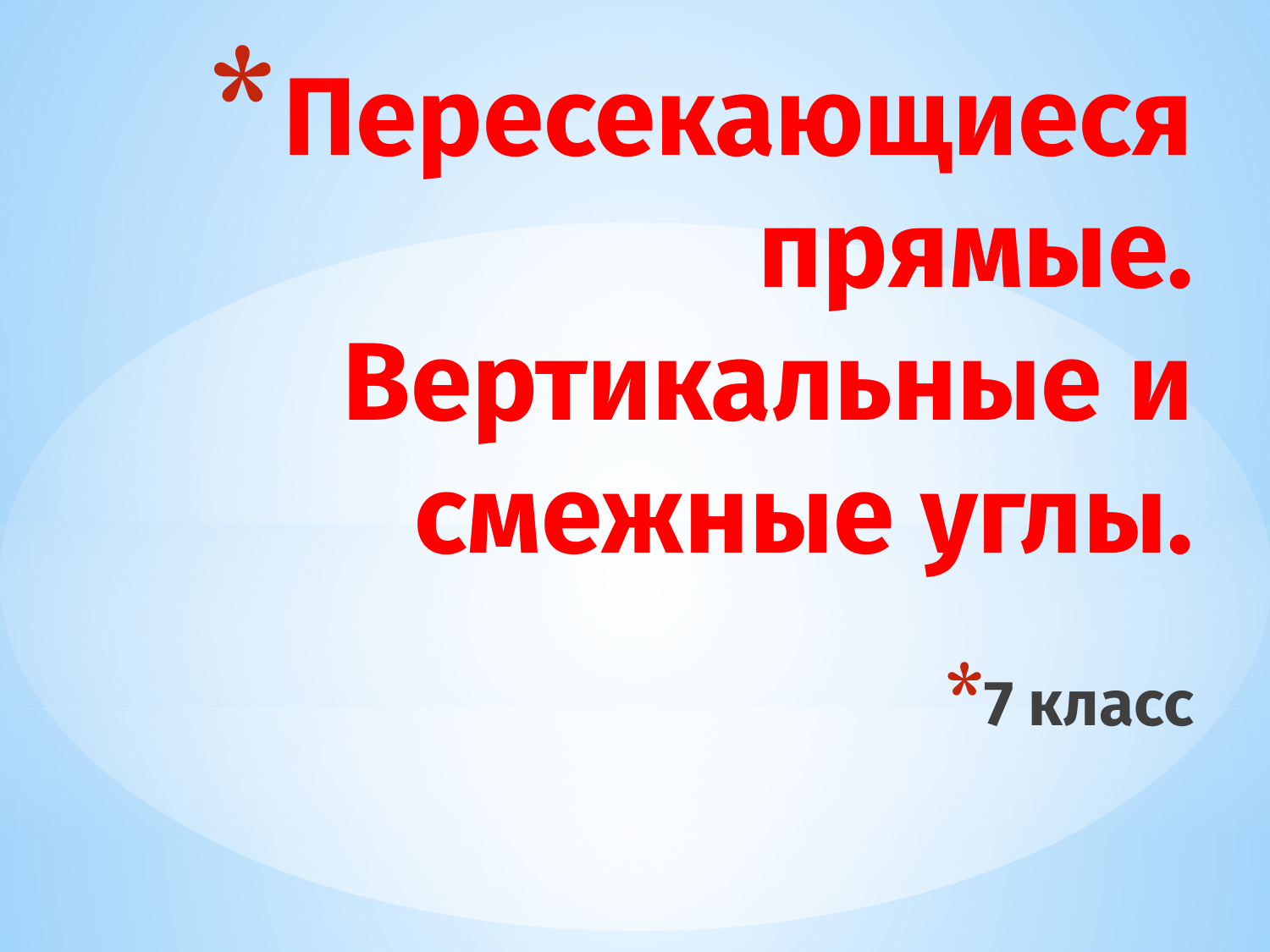

# Пересекающиеся прямые. Вертикальные и смежные углы.
7 класс